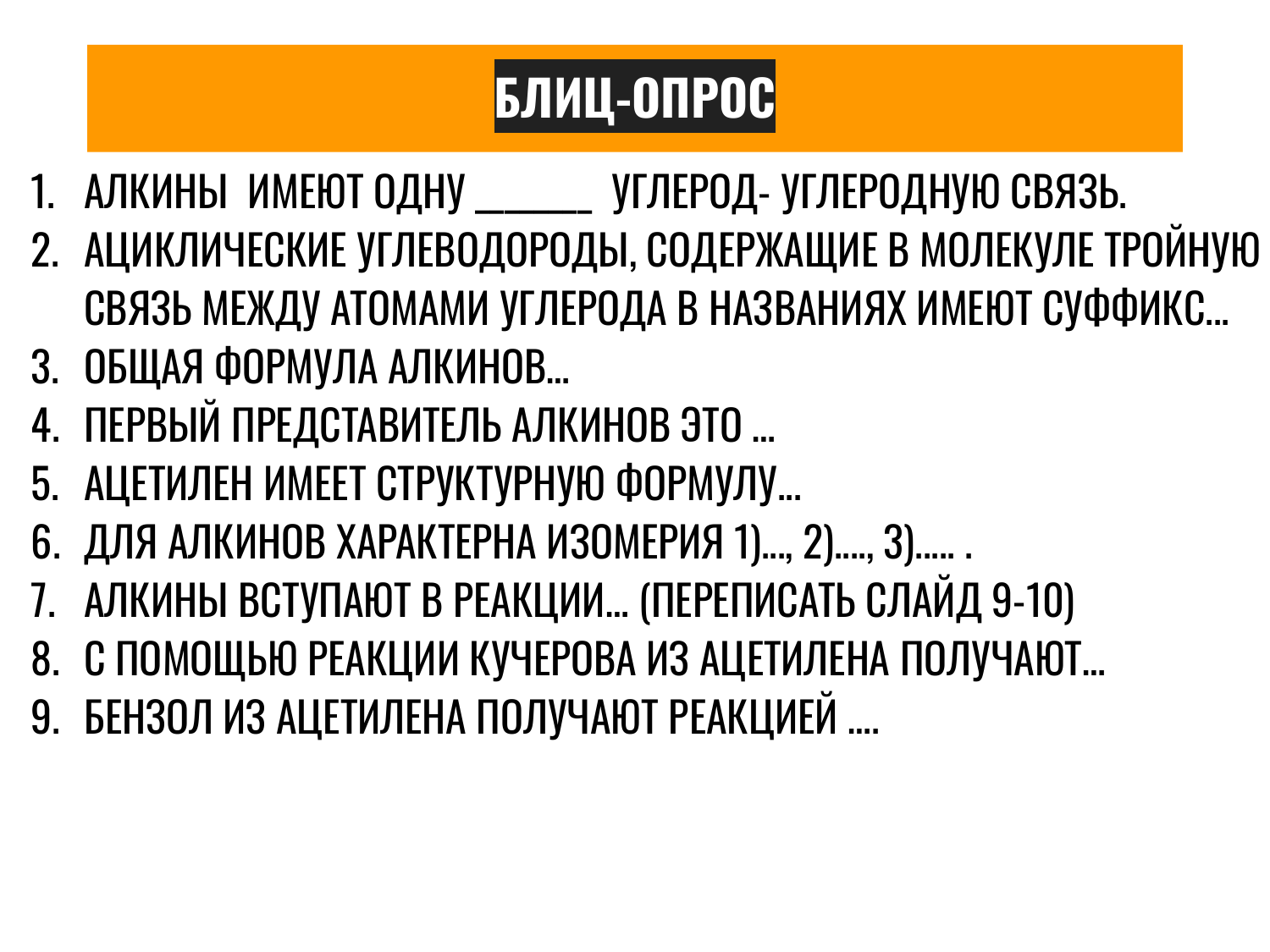

# БЛИЦ-ОПРОС
АЛКИНЫ  ИМЕЮТ ОДНУ ________  УГЛЕРОД- УГЛЕРОДНУЮ СВЯЗЬ.
АЦИКЛИЧЕСКИЕ УГЛЕВОДОРОДЫ, СОДЕРЖАЩИЕ В МОЛЕКУЛЕ ТРОЙНУЮ СВЯЗЬ МЕЖДУ АТОМАМИ УГЛЕРОДА В НАЗВАНИЯХ ИМЕЮТ СУФФИКС...
ОБЩАЯ ФОРМУЛА АЛКИНОВ…
ПЕРВЫЙ ПРЕДСТАВИТЕЛЬ АЛКИНОВ ЭТО …
АЦЕТИЛЕН ИМЕЕТ СТРУКТУРНУЮ ФОРМУЛУ...
ДЛЯ АЛКИНОВ ХАРАКТЕРНА ИЗОМЕРИЯ 1)..., 2)...., 3)..... .
АЛКИНЫ ВСТУПАЮТ В РЕАКЦИИ… (ПЕРЕПИСАТЬ СЛАЙД 9-10)
С ПОМОЩЬЮ РЕАКЦИИ КУЧЕРОВА ИЗ АЦЕТИЛЕНА ПОЛУЧАЮТ…
БЕНЗОЛ ИЗ АЦЕТИЛЕНА ПОЛУЧАЮТ РЕАКЦИЕЙ ….